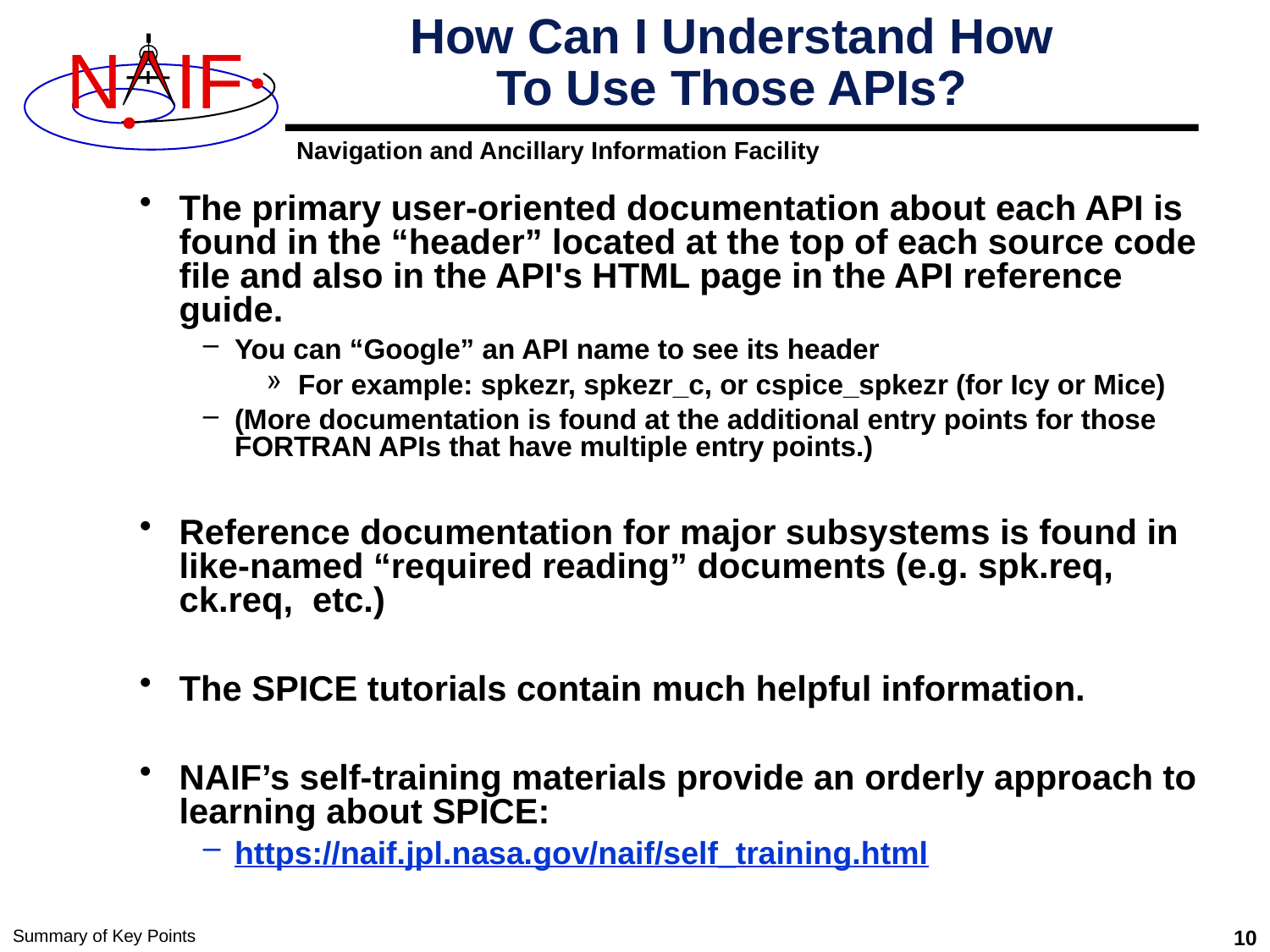

# How Can I Understand How To Use Those APIs?
The primary user-oriented documentation about each API is found in the “header” located at the top of each source code file and also in the API's HTML page in the API reference guide.
You can “Google” an API name to see its header
For example: spkezr, spkezr_c, or cspice_spkezr (for Icy or Mice)
(More documentation is found at the additional entry points for those FORTRAN APIs that have multiple entry points.)

Reference documentation for major subsystems is found in like-named “required reading” documents (e.g. spk.req,  ck.req,  etc.)

The SPICE tutorials contain much helpful information.

NAIF’s self-training materials provide an orderly approach to learning about SPICE:
https://naif.jpl.nasa.gov/naif/self_training.html

Summary of Key Points
10